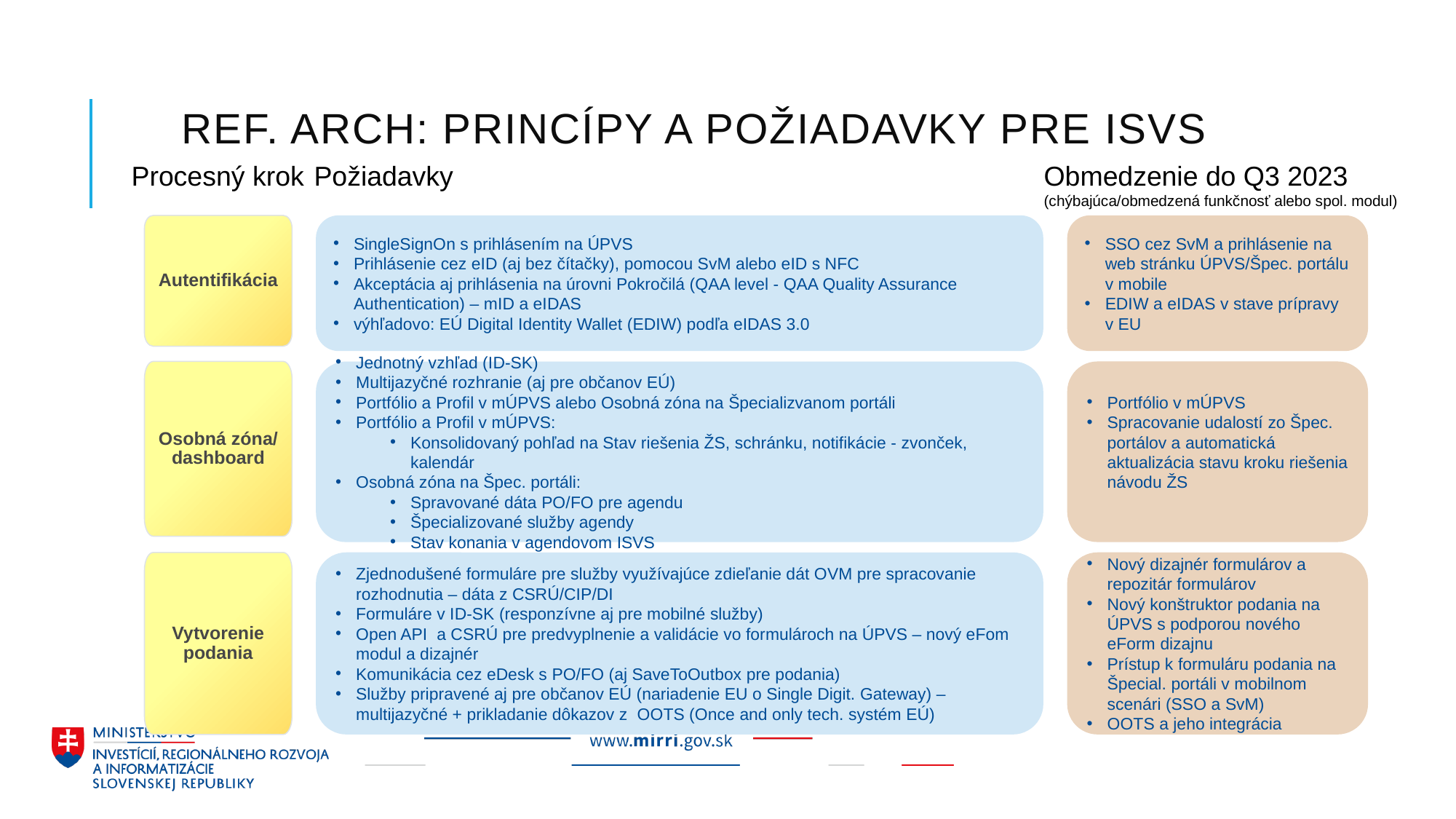

# Ref. Arch: PrincÍpy a POŽIADAVKY pre ISVS
Procesný krok
Požiadavky
Obmedzenie do Q3 2023
(chýbajúca/obmedzená funkčnosť alebo spol. modul)

SingleSignOn s prihlásením na ÚPVS
Prihlásenie cez eID (aj bez čítačky), pomocou SvM alebo eID s NFC
Akceptácia aj prihlásenia na úrovni Pokročilá (QAA level - QAA Quality Assurance Authentication) – mID a eIDAS
výhľadovo: EÚ Digital Identity Wallet (EDIW) podľa eIDAS 3.0
SSO cez SvM a prihlásenie na web stránku ÚPVS/Špec. portálu v mobile
EDIW a eIDAS v stave prípravy v EU
Autentifikácia
Portfólio v mÚPVS
Spracovanie udalostí zo Špec. portálov a automatická aktualizácia stavu kroku riešenia návodu ŽS

Osobná zóna/ dashboard
Jednotný vzhľad (ID-SK)
Multijazyčné rozhranie (aj pre občanov EÚ)
Portfólio a Profil v mÚPVS alebo Osobná zóna na Špecializvanom portáli
Portfólio a Profil v mÚPVS:
Konsolidovaný pohľad na Stav riešenia ŽS, schránku, notifikácie - zvonček, kalendár
Osobná zóna na Špec. portáli:
Spravované dáta PO/FO pre agendu
Špecializované služby agendy
Stav konania v agendovom ISVS
Nový dizajnér formulárov a repozitár formulárov
Nový konštruktor podania na ÚPVS s podporou nového eForm dizajnu
Prístup k formuláru podania na Špecial. portáli v mobilnom scenári (SSO a SvM)
OOTS a jeho integrácia
Vytvorenie podania

Zjednodušené formuláre pre služby využívajúce zdieľanie dát OVM pre spracovanie rozhodnutia – dáta z CSRÚ/CIP/DI
Formuláre v ID-SK (responzívne aj pre mobilné služby)
Open API  a CSRÚ pre predvyplnenie a validácie vo formulároch na ÚPVS – nový eFom modul a dizajnér
Komunikácia cez eDesk s PO/FO (aj SaveToOutbox pre podania)
Služby pripravené aj pre občanov EÚ (nariadenie EU o Single Digit. Gateway) – multijazyčné + prikladanie dôkazov z  OOTS (Once and only tech. systém EÚ)